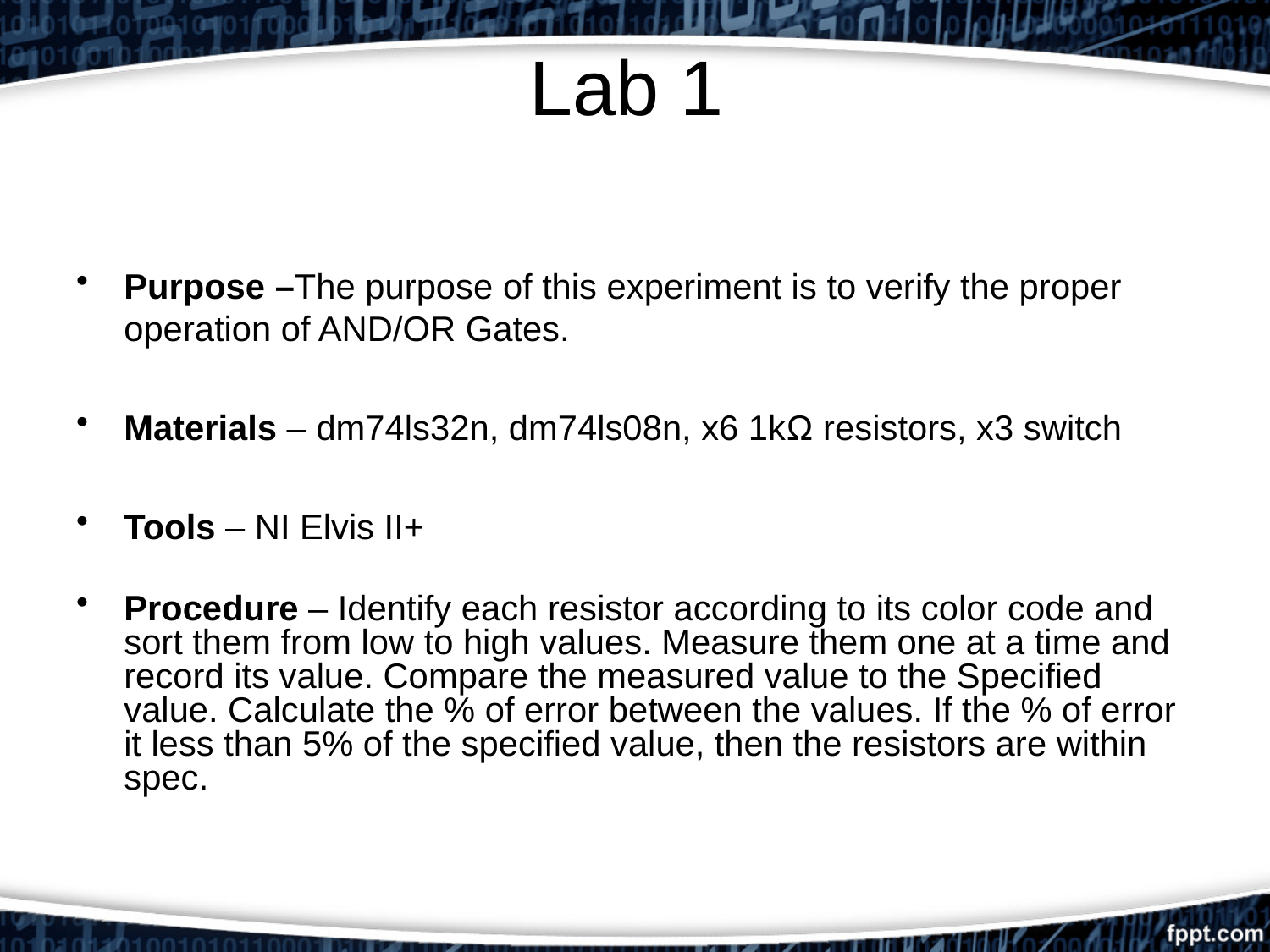

# Lab 1
Purpose –The purpose of this experiment is to verify the proper 	operation of AND/OR Gates.

Materials – dm74ls32n, dm74ls08n, x6 1kΩ resistors, x3 switch

Tools – NI Elvis II+

Procedure – Identify each resistor according to its color code and sort them from low to high values. Measure them one at a time and record its value. Compare the measured value to the Specified value. Calculate the % of error between the values. If the % of error it less than 5% of the specified value, then the resistors are within spec.